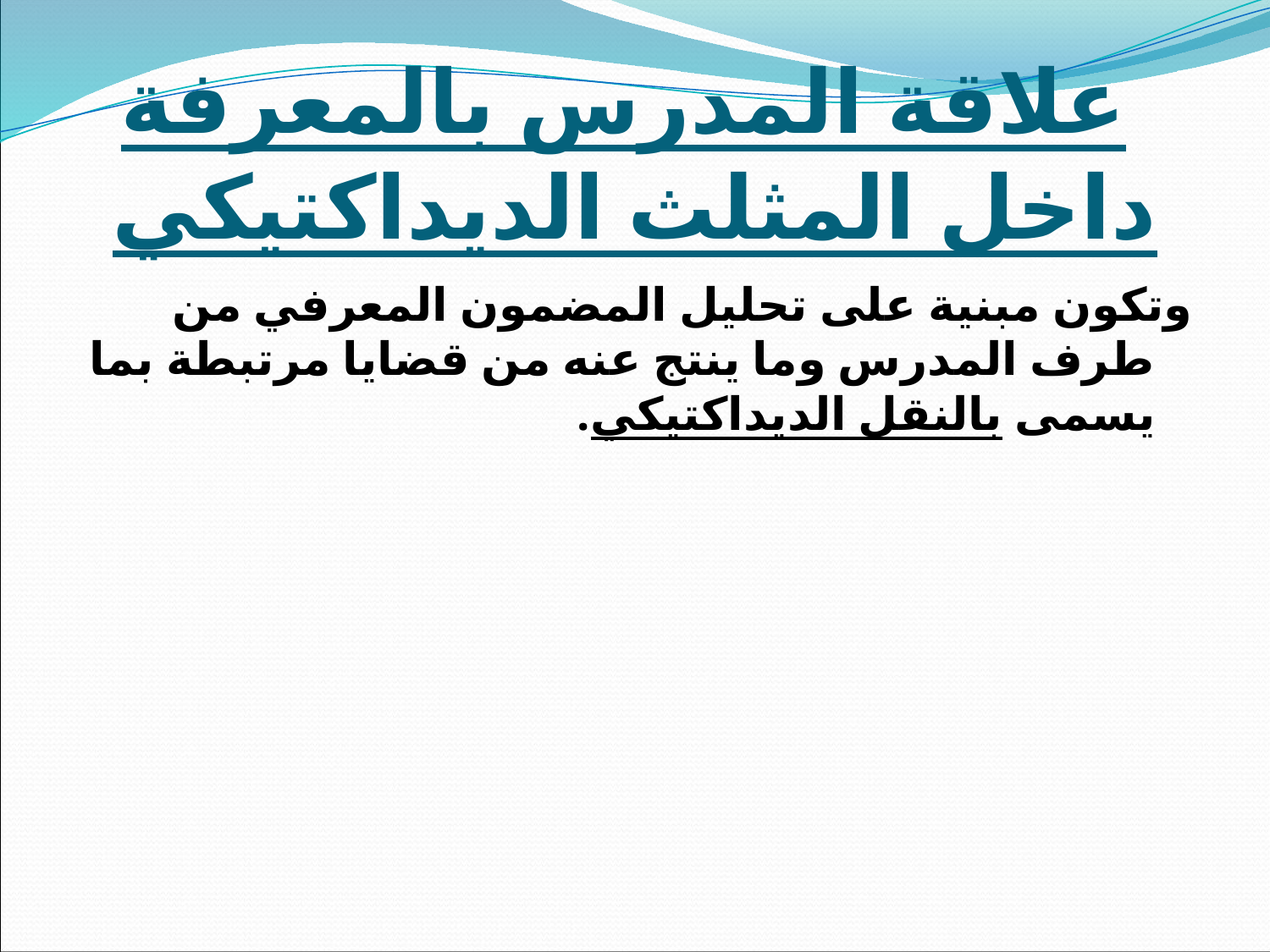

# علاقة المدرس بالمعرفة داخل المثلث الديداكتيكي
وتكون مبنية على تحليل المضمون المعرفي من طرف المدرس وما ينتج عنه من قضايا مرتبطة بما يسمى بالنقل الديداكتيكي.